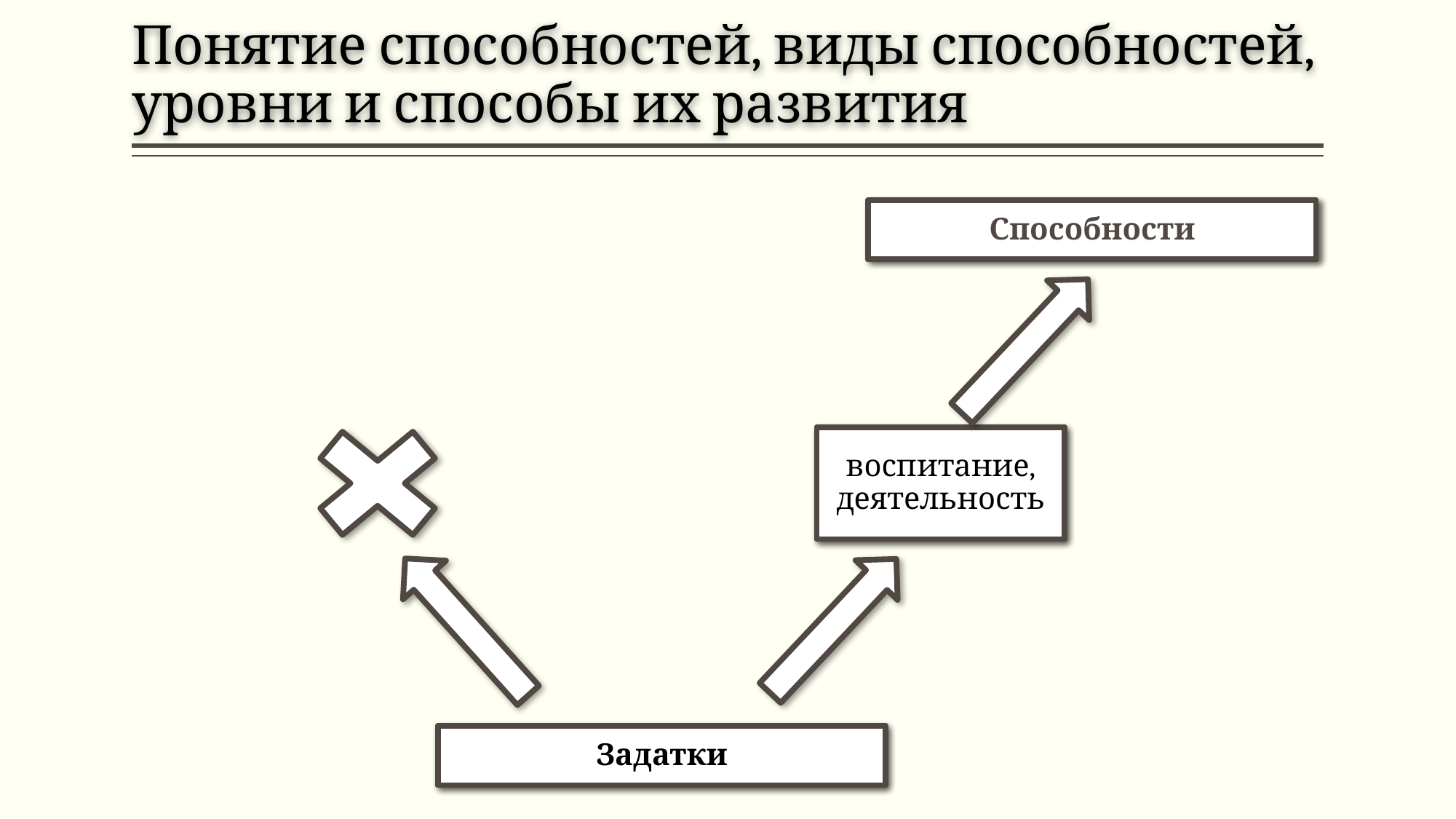

# Понятие способностей, виды способностей, уровни и способы их развития

Способности

воспитание, деятельность

Задатки